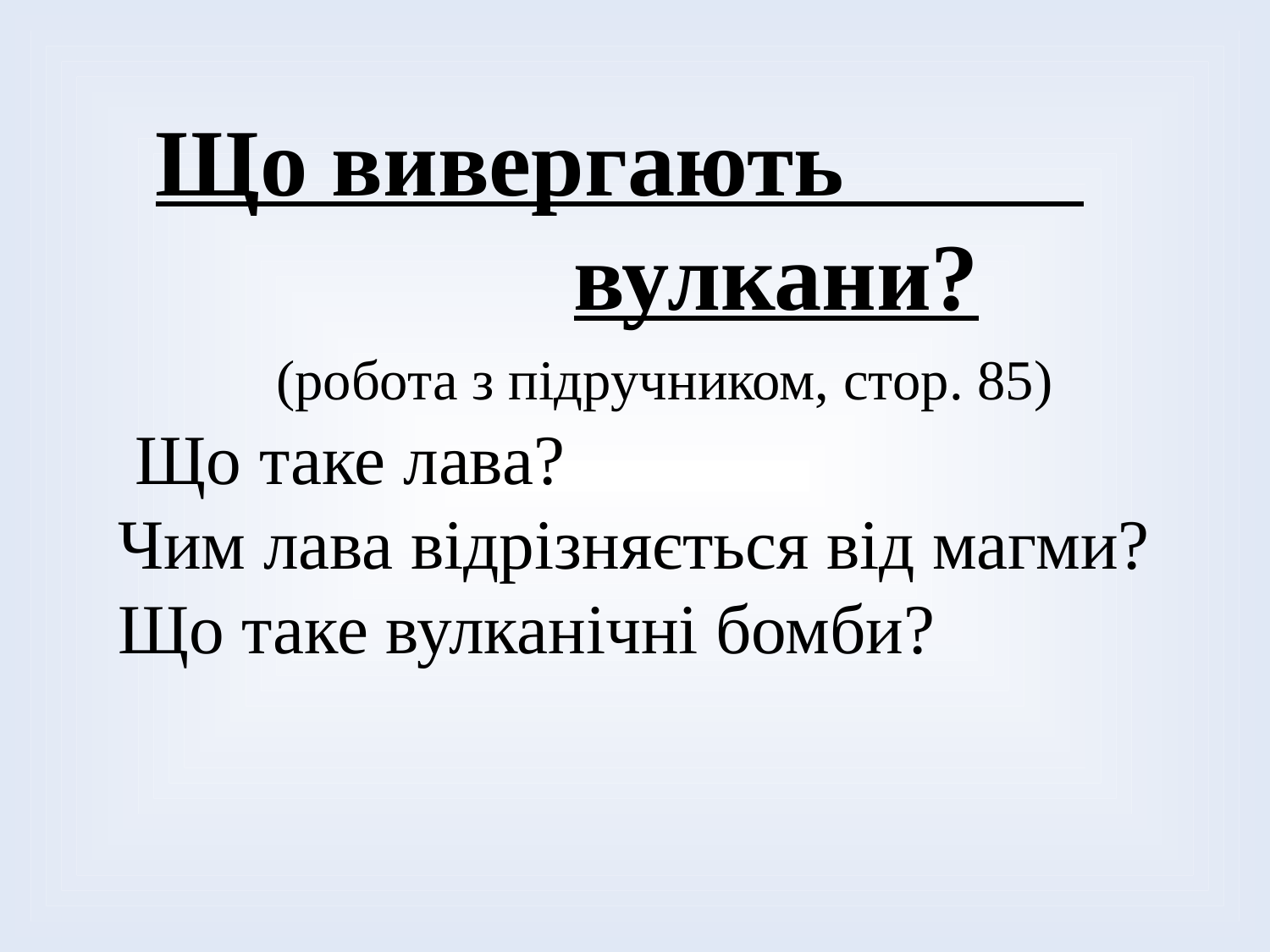

# Що вивергають вулкани? (робота з підручником, стор. 85) Що таке лава? Чим лава відрізняється від магми? Що таке вулканічні бомби?